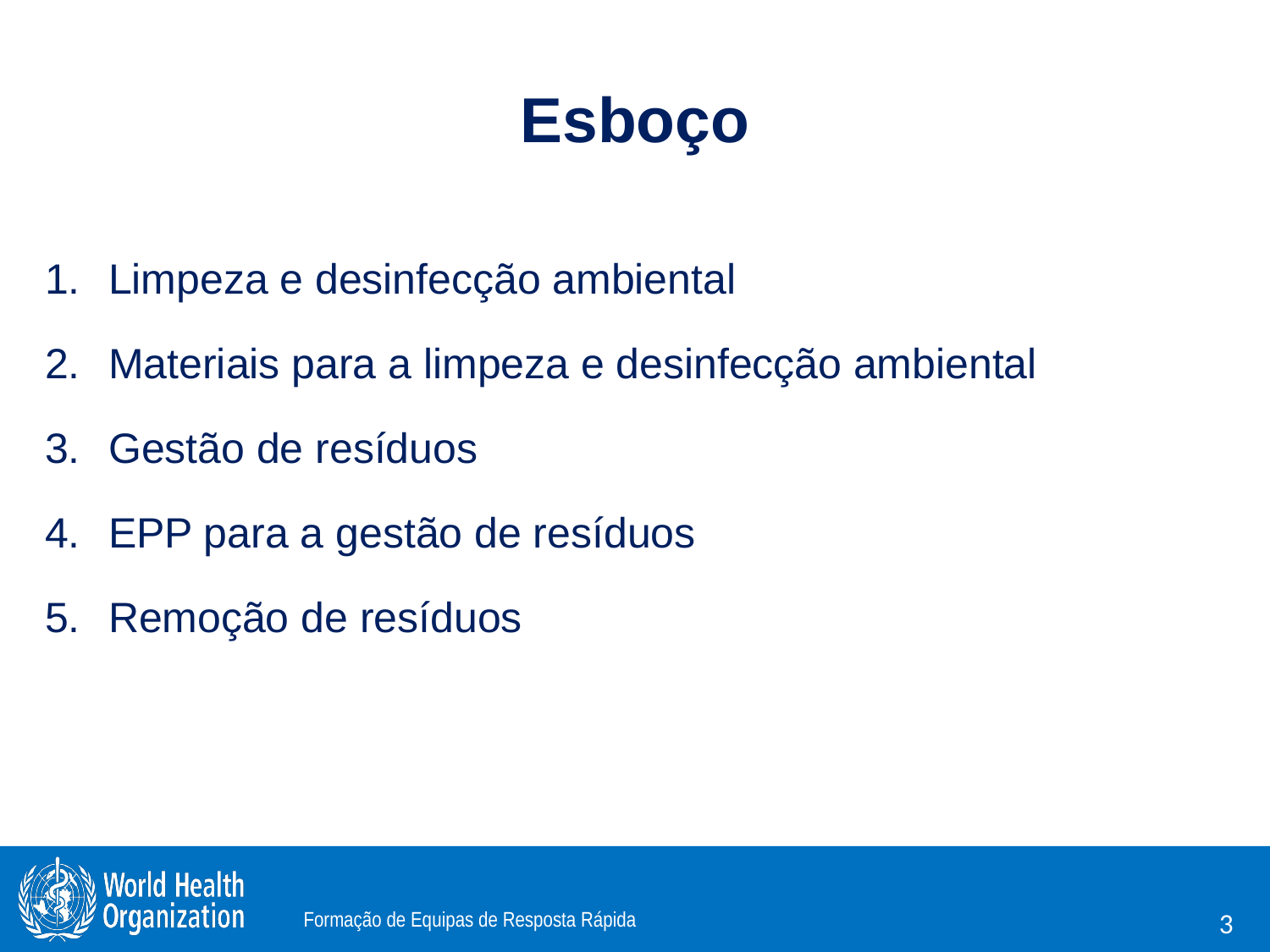

# Esboço
Limpeza e desinfecção ambiental
Materiais para a limpeza e desinfecção ambiental
Gestão de resíduos
EPP para a gestão de resíduos
Remoção de resíduos